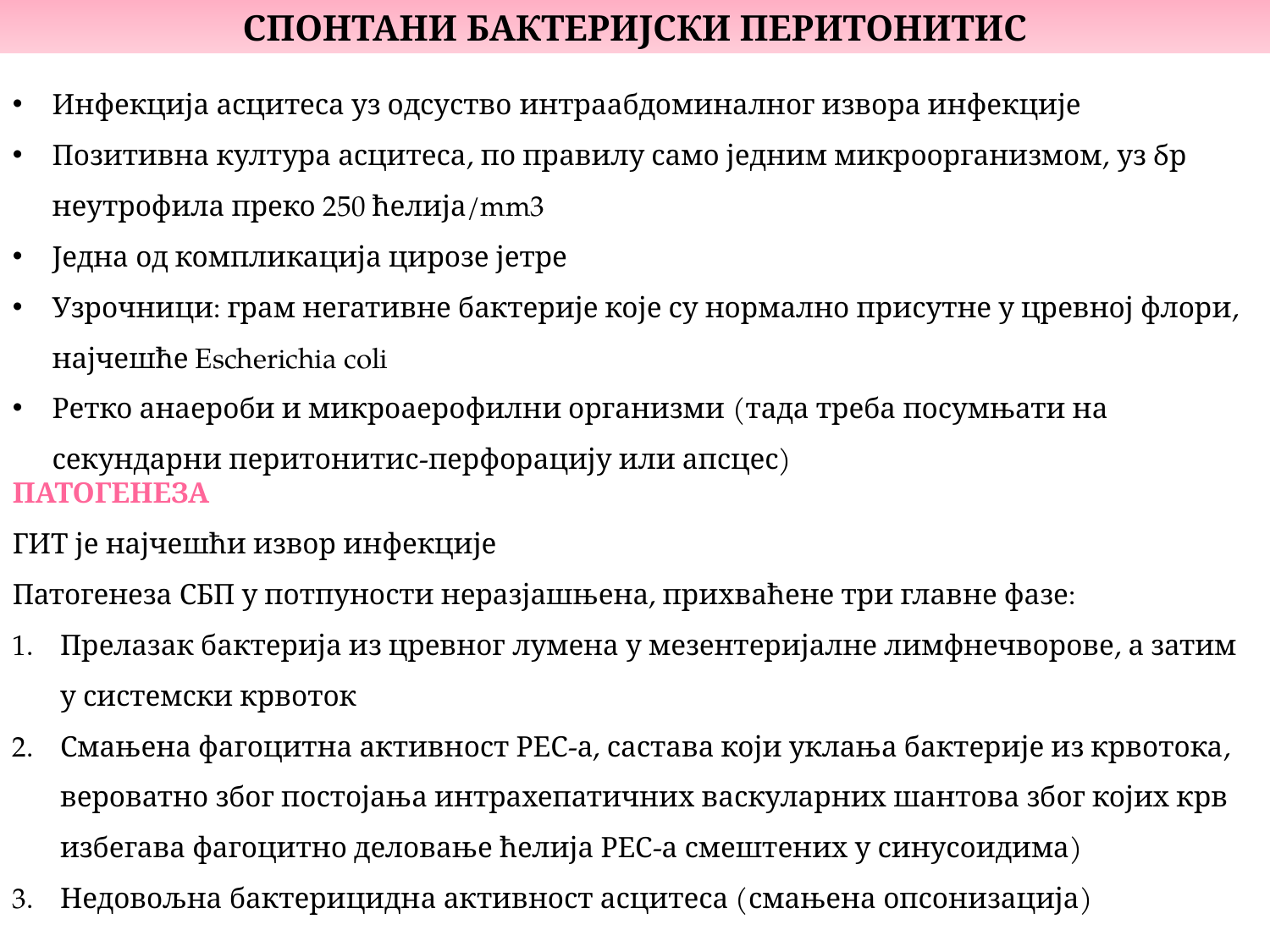

СПОНТАНИ БАКТЕРИЈСКИ ПЕРИТОНИТИС
Инфекција асцитеса уз одсуство интраабдоминалног извора инфекције
Позитивна култура асцитеса, по правилу само једним микроорганизмом, уз бр неутрофила преко 250 ћелија/mm3
Једна од компликација цирозе јетре
Узрочници: грам негативне бактерије које су нормално присутне у цревној флори, најчешће Escherichia coli
Ретко анаероби и микроаерофилни организми (тада треба посумњати на секундарни перитонитис-перфорацију или апсцес)
ПАТОГЕНЕЗА
ГИТ је најчешћи извор инфекције
Патогенеза СБП у потпуности неразјашњена, прихваћене три главне фазе:
Прелазак бактерија из цревног лумена у мезентеријалне лимфнечворове, а затим у системски крвоток
Смањена фагоцитна активност РЕС-а, састава који уклања бактерије из крвотока, вероватно због постојања интрахепатичних васкуларних шантова због којих крв избегава фагоцитно деловање ћелија РЕС-а смештених у синусоидима)
Недовољна бактерицидна активност асцитеса (смањена опсонизација)